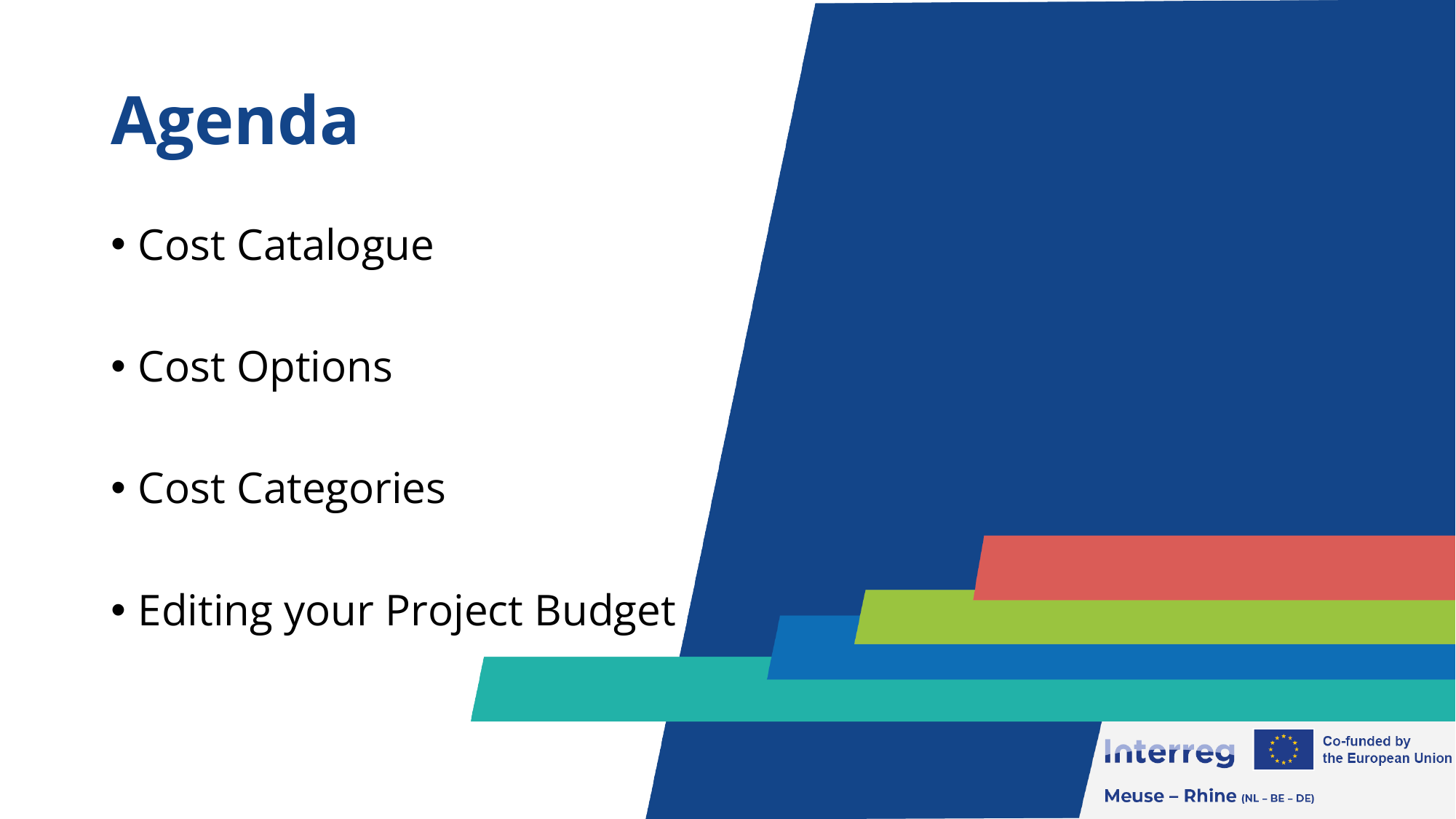

# Agenda
Cost Catalogue

Cost Options

Cost Categories

Editing your Project Budget